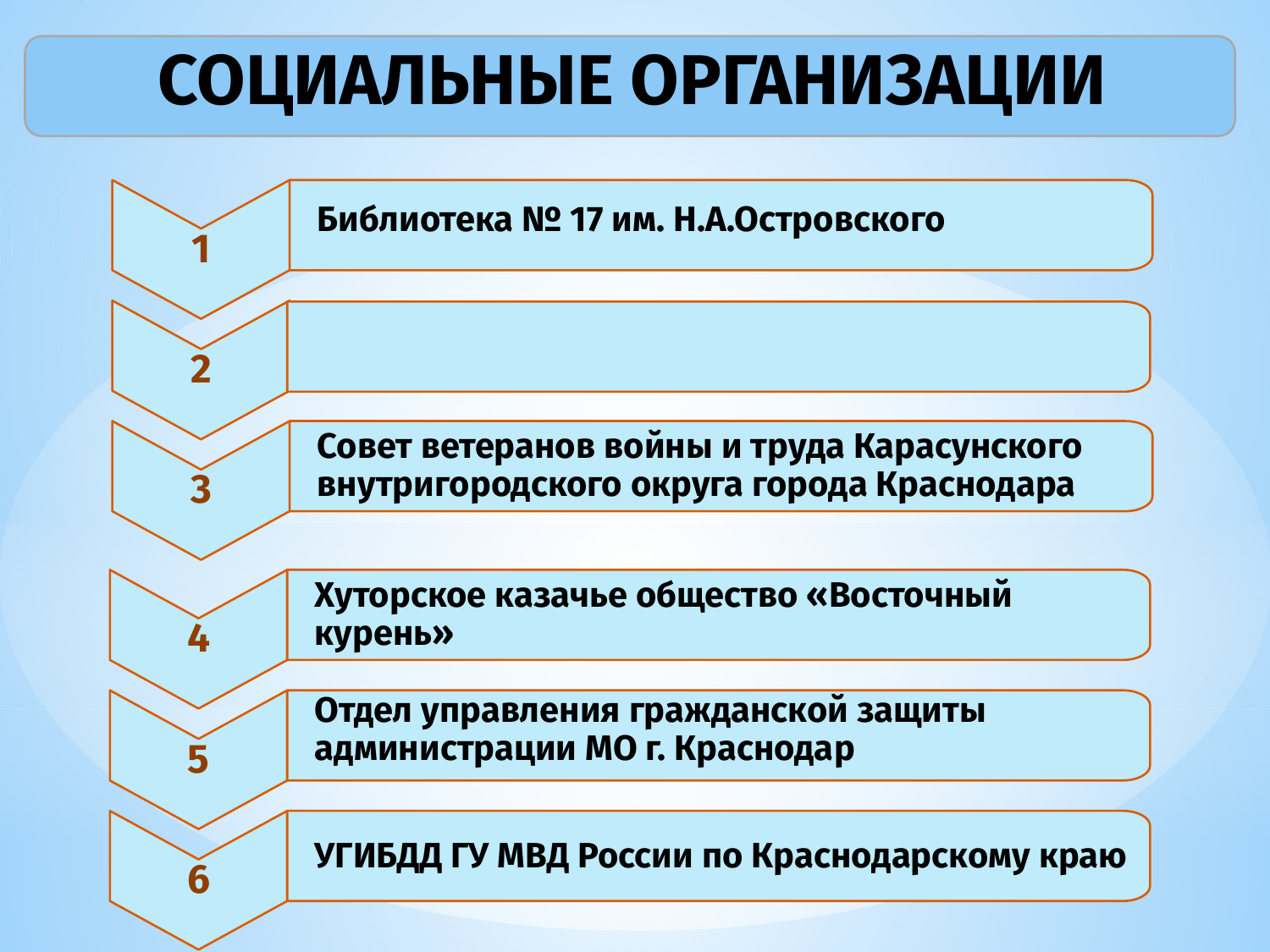

СОЦИАЛЬНЫЕ ОРГАНИЗАЦИИ
1

Библиотека № 17 им. Н.А.Островского

2

3
Совет ветеранов войны и труда Карасунского внутригородского округа города Краснодара
4
Хуторское казачье общество «Восточный курень»
5

Отдел управления гражданской защиты администрации МО г. Краснодар

6
УГИБДД ГУ МВД России по Краснодарскому краю